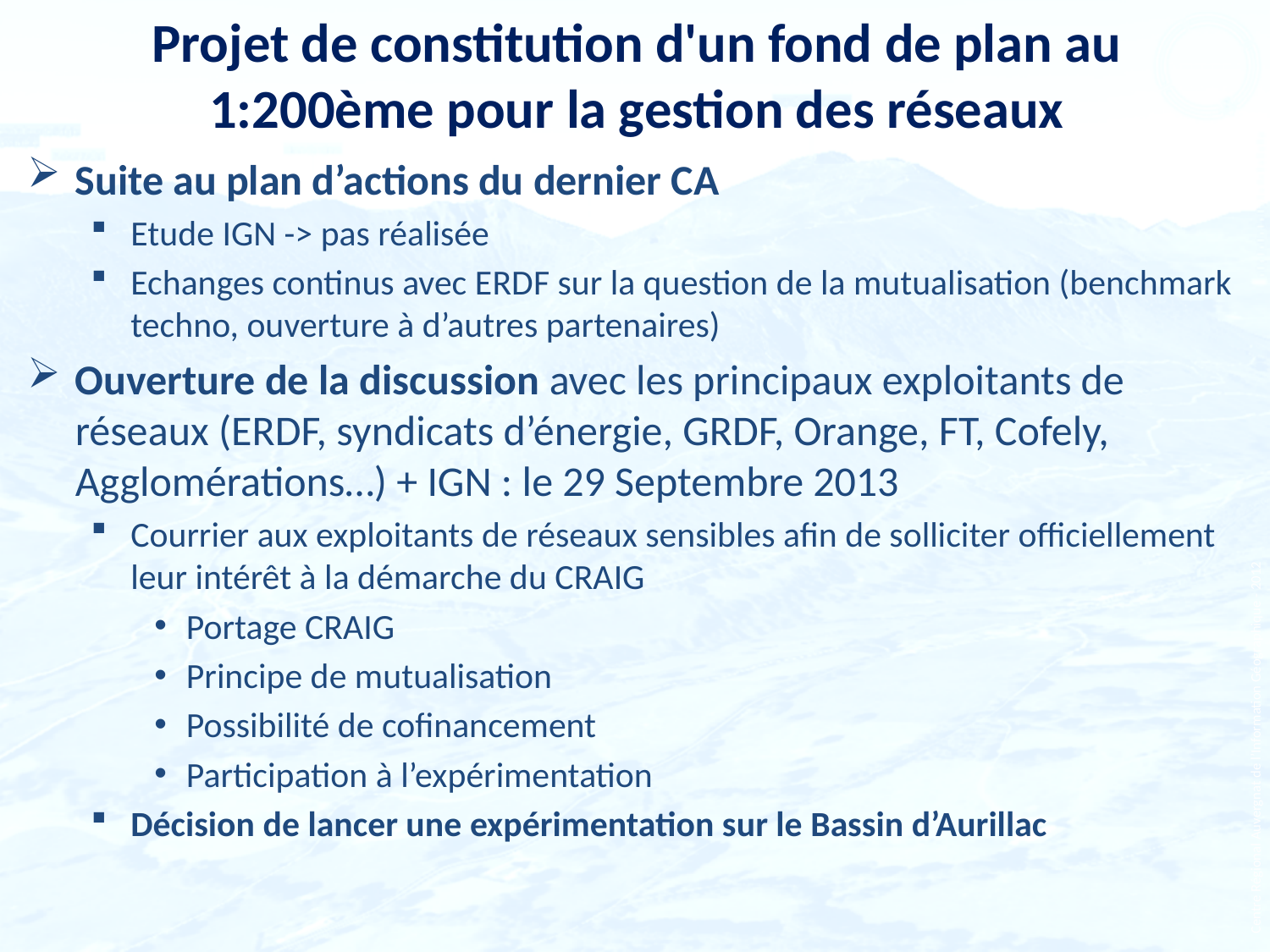

Projet de constitution d'un fond de plan au 1:200ème pour la gestion des réseaux

Suite au plan d’actions du dernier CA
Etude IGN -> pas réalisée
Echanges continus avec ERDF sur la question de la mutualisation (benchmark techno, ouverture à d’autres partenaires)
Ouverture de la discussion avec les principaux exploitants de réseaux (ERDF, syndicats d’énergie, GRDF, Orange, FT, Cofely, Agglomérations…) + IGN : le 29 Septembre 2013
Courrier aux exploitants de réseaux sensibles afin de solliciter officiellement leur intérêt à la démarche du CRAIG
Portage CRAIG
Principe de mutualisation
Possibilité de cofinancement
Participation à l’expérimentation
Décision de lancer une expérimentation sur le Bassin d’Aurillac